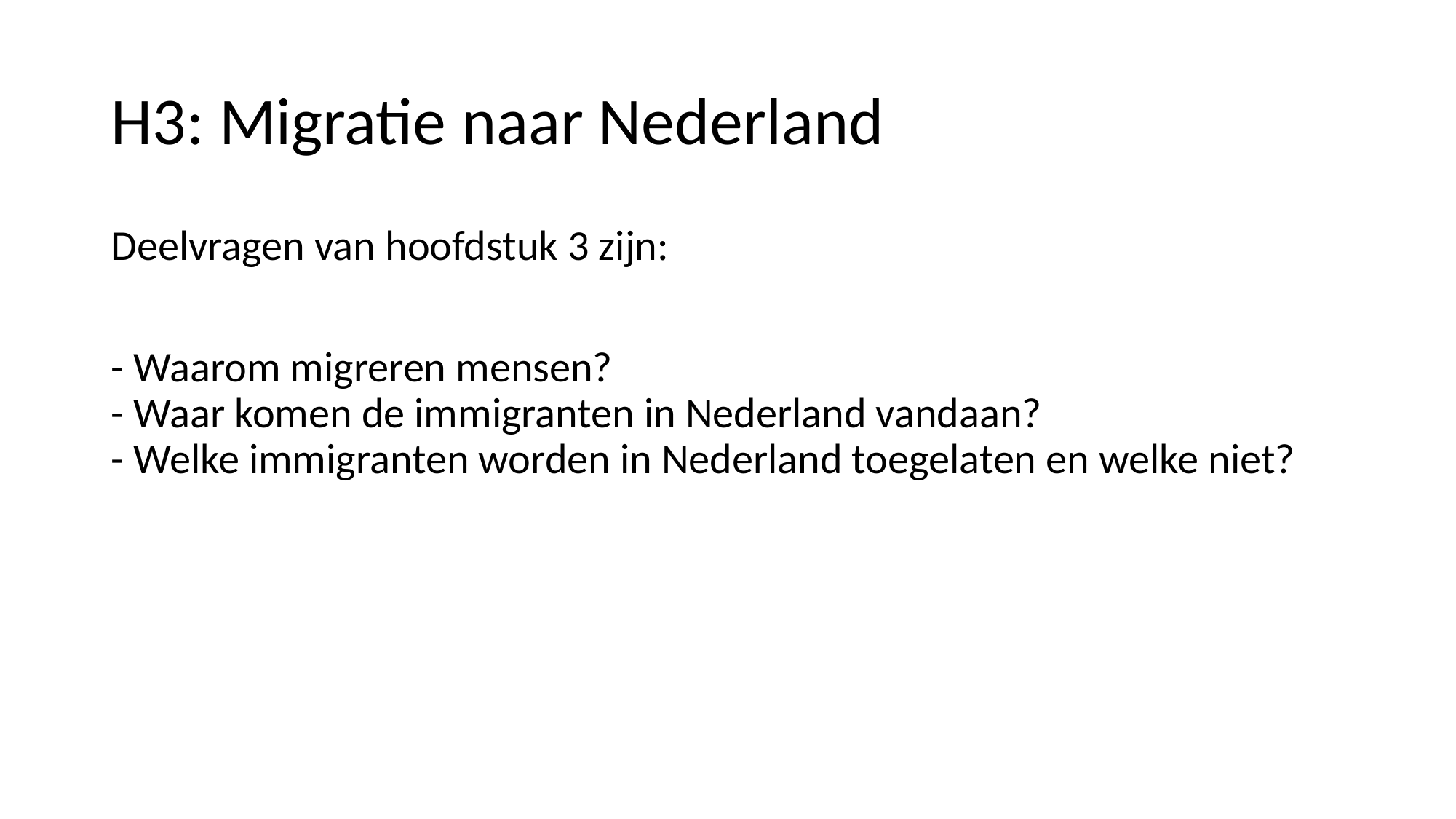

# H3: Migratie naar Nederland
Deelvragen van hoofdstuk 3 zijn:

- Waarom migreren mensen?
- Waar komen de immigranten in Nederland vandaan?
- Welke immigranten worden in Nederland toegelaten en welke niet?